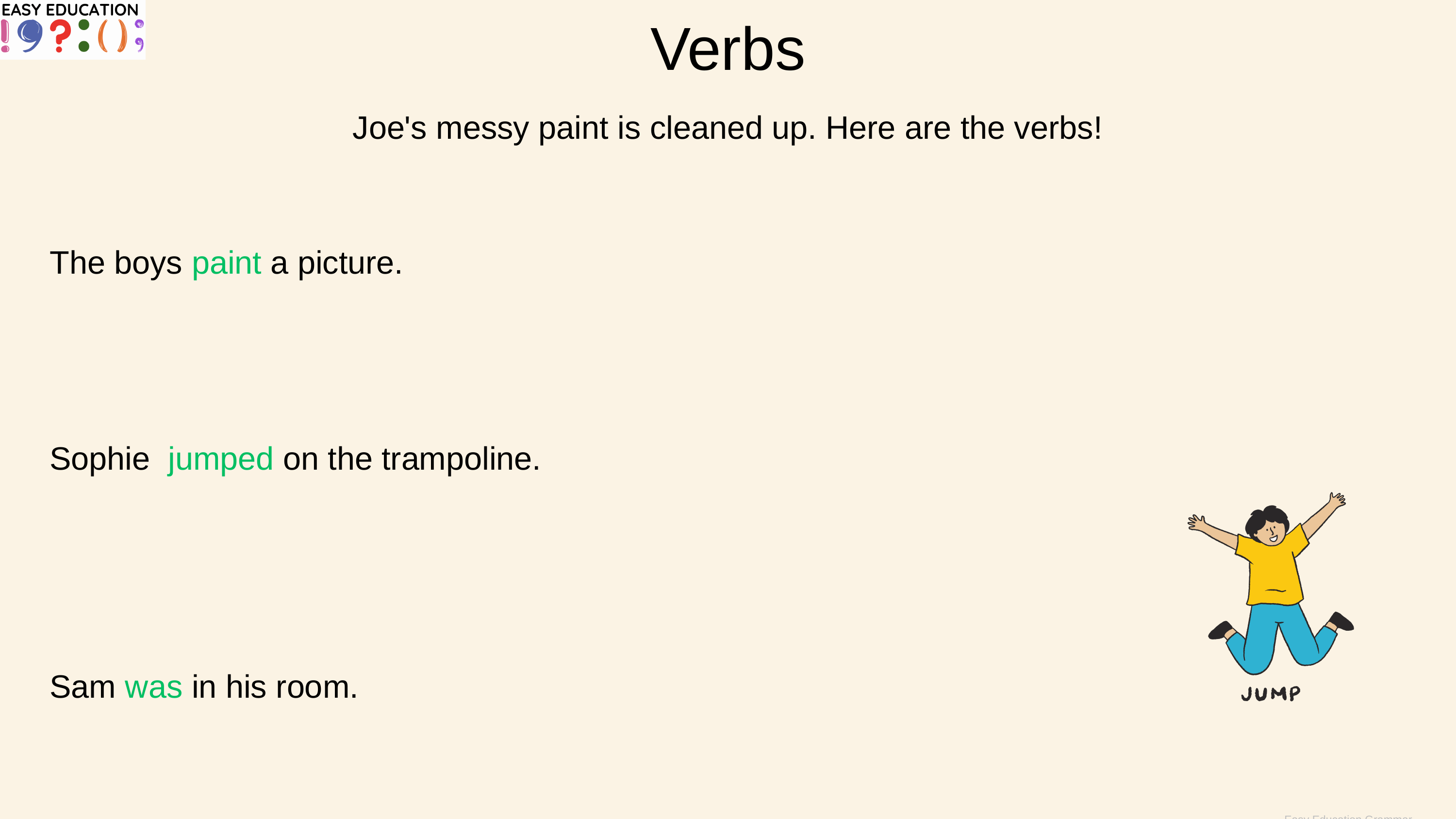

Verbs
Joe's messy paint is cleaned up. Here are the verbs!
The boys paint a picture.
Sophie  jumped on the trampoline.

Sam was in his room.